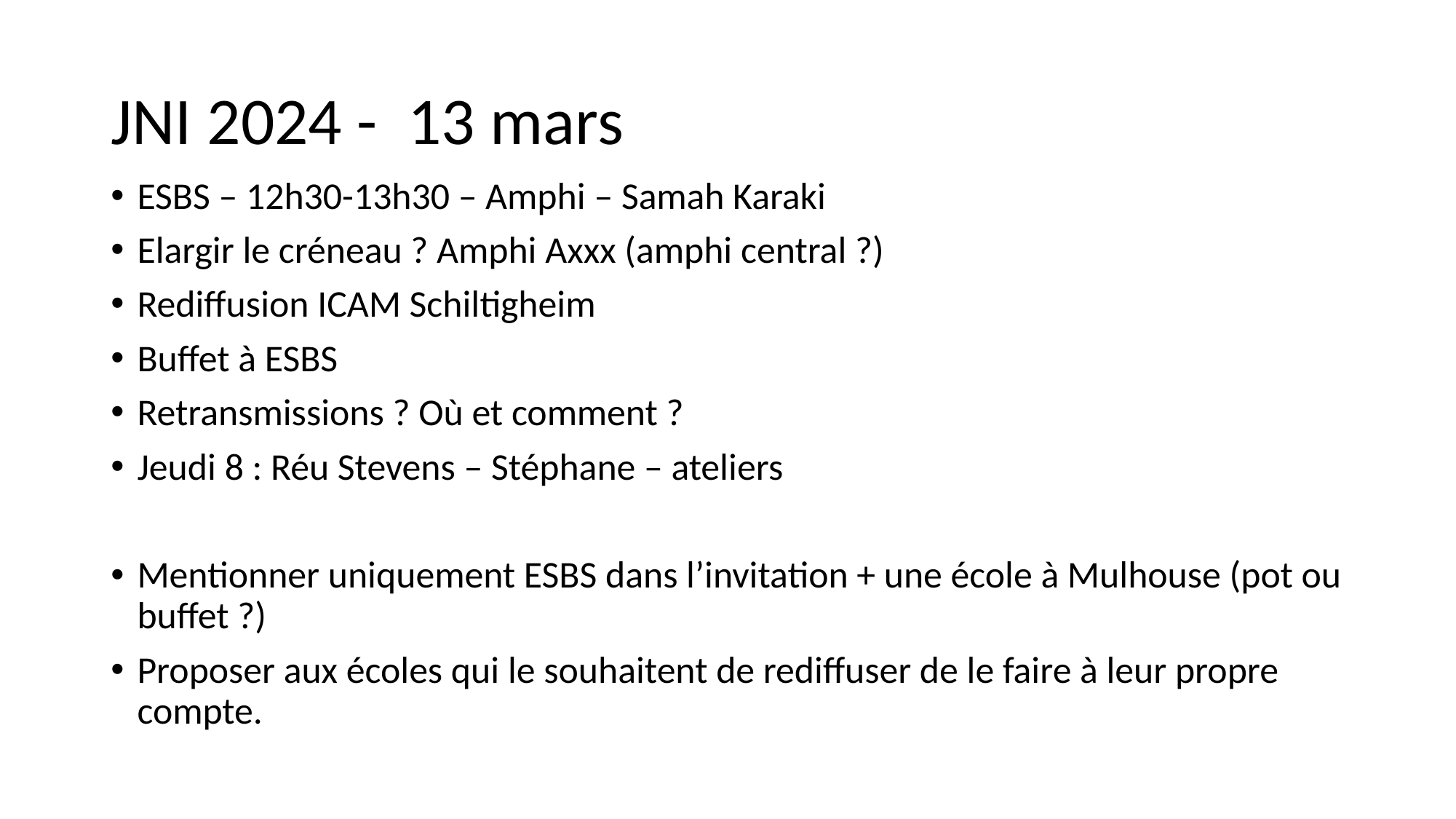

# JNI 2024 -  13 mars
ESBS – 12h30-13h30 – Amphi – Samah Karaki
Elargir le créneau ? Amphi Axxx (amphi central ?)
Rediffusion ICAM Schiltigheim
Buffet à ESBS
Retransmissions ? Où et comment ?
Jeudi 8 : Réu Stevens – Stéphane – ateliers

Mentionner uniquement ESBS dans l’invitation + une école à Mulhouse (pot ou buffet ?)
Proposer aux écoles qui le souhaitent de rediffuser de le faire à leur propre compte.